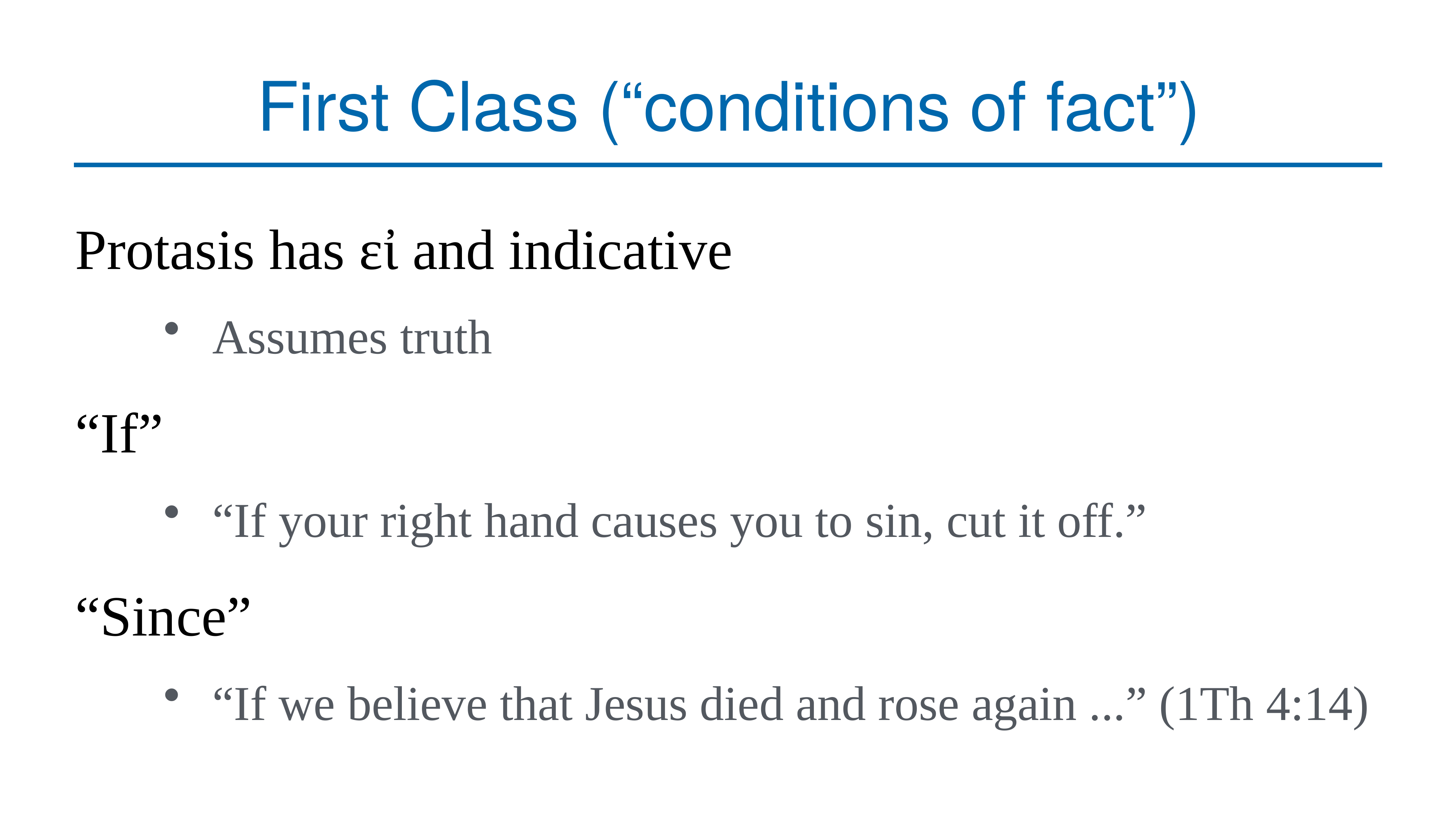

# First Class (“conditions of fact”)
Protasis has εἰ and indicative
Assumes truth
“If”
“If your right hand causes you to sin, cut it off.”
“Since”
“If we believe that Jesus died and rose again ...” (1Th 4:14)